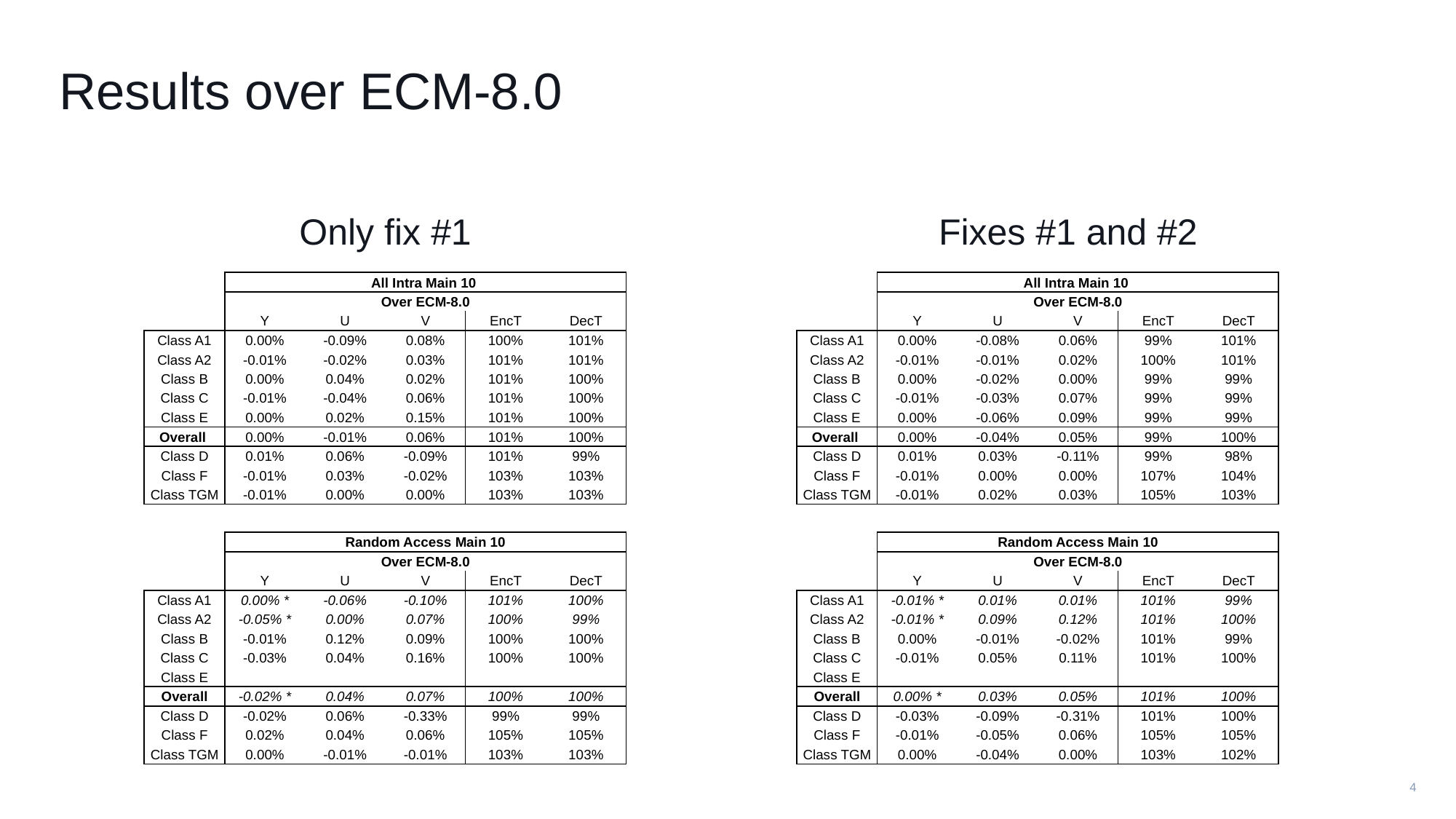

# Results over ECM-8.0
Only fix #1
Fixes #1 and #2
|  | All Intra Main 10 |  |  |  |  |
| --- | --- | --- | --- | --- | --- |
|  | Over ECM-8.0 |  |  |  |  |
|  | Y | U | V | EncT | DecT |
| Class A1 | 0.00% | -0.09% | 0.08% | 100% | 101% |
| Class A2 | -0.01% | -0.02% | 0.03% | 101% | 101% |
| Class B | 0.00% | 0.04% | 0.02% | 101% | 100% |
| Class C | -0.01% | -0.04% | 0.06% | 101% | 100% |
| Class E | 0.00% | 0.02% | 0.15% | 101% | 100% |
| Overall | 0.00% | -0.01% | 0.06% | 101% | 100% |
| Class D | 0.01% | 0.06% | -0.09% | 101% | 99% |
| Class F | -0.01% | 0.03% | -0.02% | 103% | 103% |
| Class TGM | -0.01% | 0.00% | 0.00% | 103% | 103% |
|  | All Intra Main 10 |  |  |  |  |
| --- | --- | --- | --- | --- | --- |
|  | Over ECM-8.0 |  |  |  |  |
|  | Y | U | V | EncT | DecT |
| Class A1 | 0.00% | -0.08% | 0.06% | 99% | 101% |
| Class A2 | -0.01% | -0.01% | 0.02% | 100% | 101% |
| Class B | 0.00% | -0.02% | 0.00% | 99% | 99% |
| Class C | -0.01% | -0.03% | 0.07% | 99% | 99% |
| Class E | 0.00% | -0.06% | 0.09% | 99% | 99% |
| Overall | 0.00% | -0.04% | 0.05% | 99% | 100% |
| Class D | 0.01% | 0.03% | -0.11% | 99% | 98% |
| Class F | -0.01% | 0.00% | 0.00% | 107% | 104% |
| Class TGM | -0.01% | 0.02% | 0.03% | 105% | 103% |
|  | Random Access Main 10 |  |  |  |  |
| --- | --- | --- | --- | --- | --- |
|  | Over ECM-8.0 |  |  |  |  |
|  | Y | U | V | EncT | DecT |
| Class A1 | 0.00% \* | -0.06% | -0.10% | 101% | 100% |
| Class A2 | -0.05% \* | 0.00% | 0.07% | 100% | 99% |
| Class B | -0.01% | 0.12% | 0.09% | 100% | 100% |
| Class C | -0.03% | 0.04% | 0.16% | 100% | 100% |
| Class E |  |  |  |  |  |
| Overall | -0.02% \* | 0.04% | 0.07% | 100% | 100% |
| Class D | -0.02% | 0.06% | -0.33% | 99% | 99% |
| Class F | 0.02% | 0.04% | 0.06% | 105% | 105% |
| Class TGM | 0.00% | -0.01% | -0.01% | 103% | 103% |
|  | Random Access Main 10 |  |  |  |  |
| --- | --- | --- | --- | --- | --- |
|  | Over ECM-8.0 |  |  |  |  |
|  | Y | U | V | EncT | DecT |
| Class A1 | -0.01% \* | 0.01% | 0.01% | 101% | 99% |
| Class A2 | -0.01% \* | 0.09% | 0.12% | 101% | 100% |
| Class B | 0.00% | -0.01% | -0.02% | 101% | 99% |
| Class C | -0.01% | 0.05% | 0.11% | 101% | 100% |
| Class E |  |  |  |  |  |
| Overall | 0.00% \* | 0.03% | 0.05% | 101% | 100% |
| Class D | -0.03% | -0.09% | -0.31% | 101% | 100% |
| Class F | -0.01% | -0.05% | 0.06% | 105% | 105% |
| Class TGM | 0.00% | -0.04% | 0.00% | 103% | 102% |